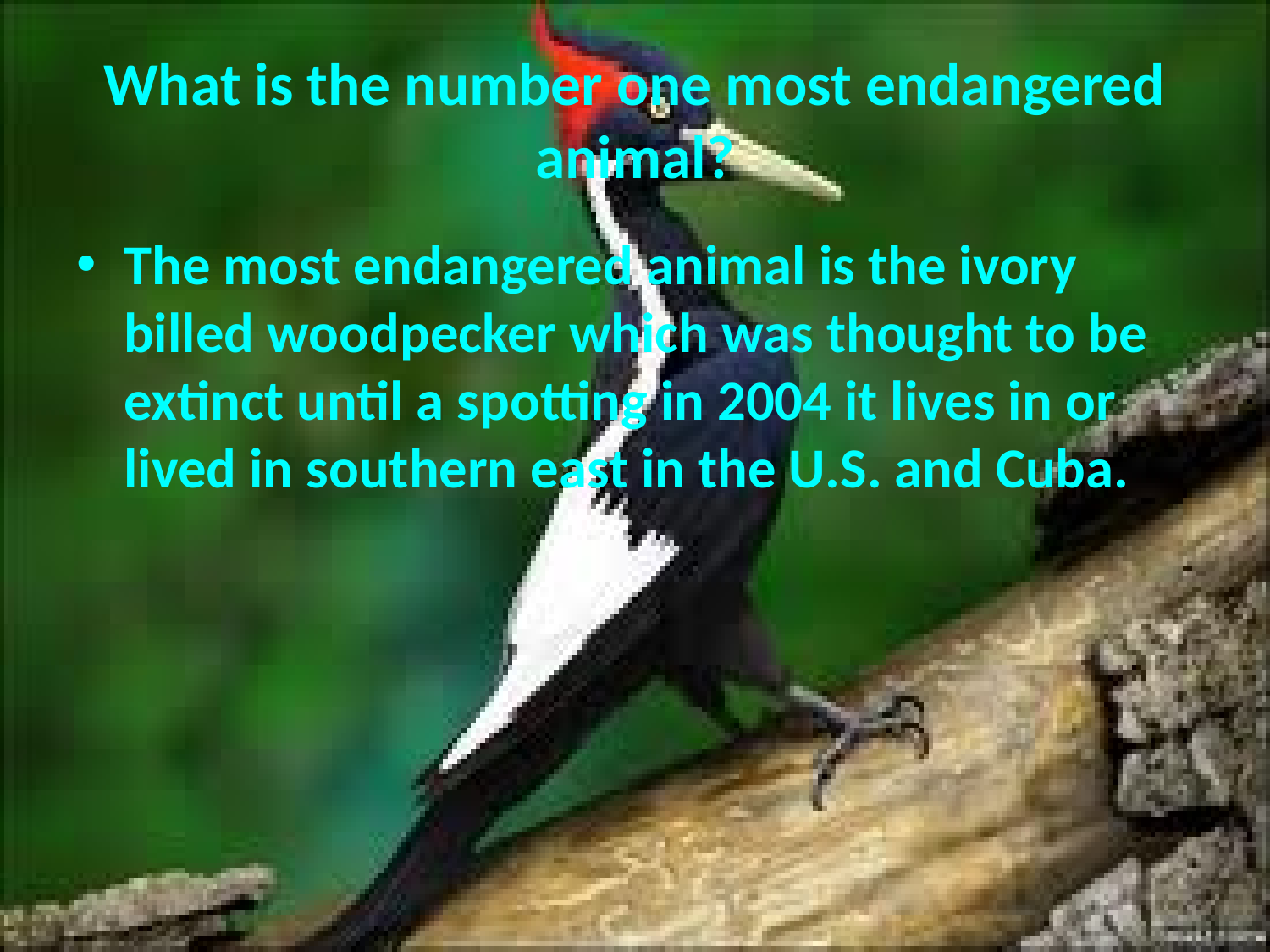

# What is the number one most endangered animal?
The most endangered animal is the ivory billed woodpecker which was thought to be extinct until a spotting in 2004 it lives in or lived in southern east in the U.S. and Cuba.